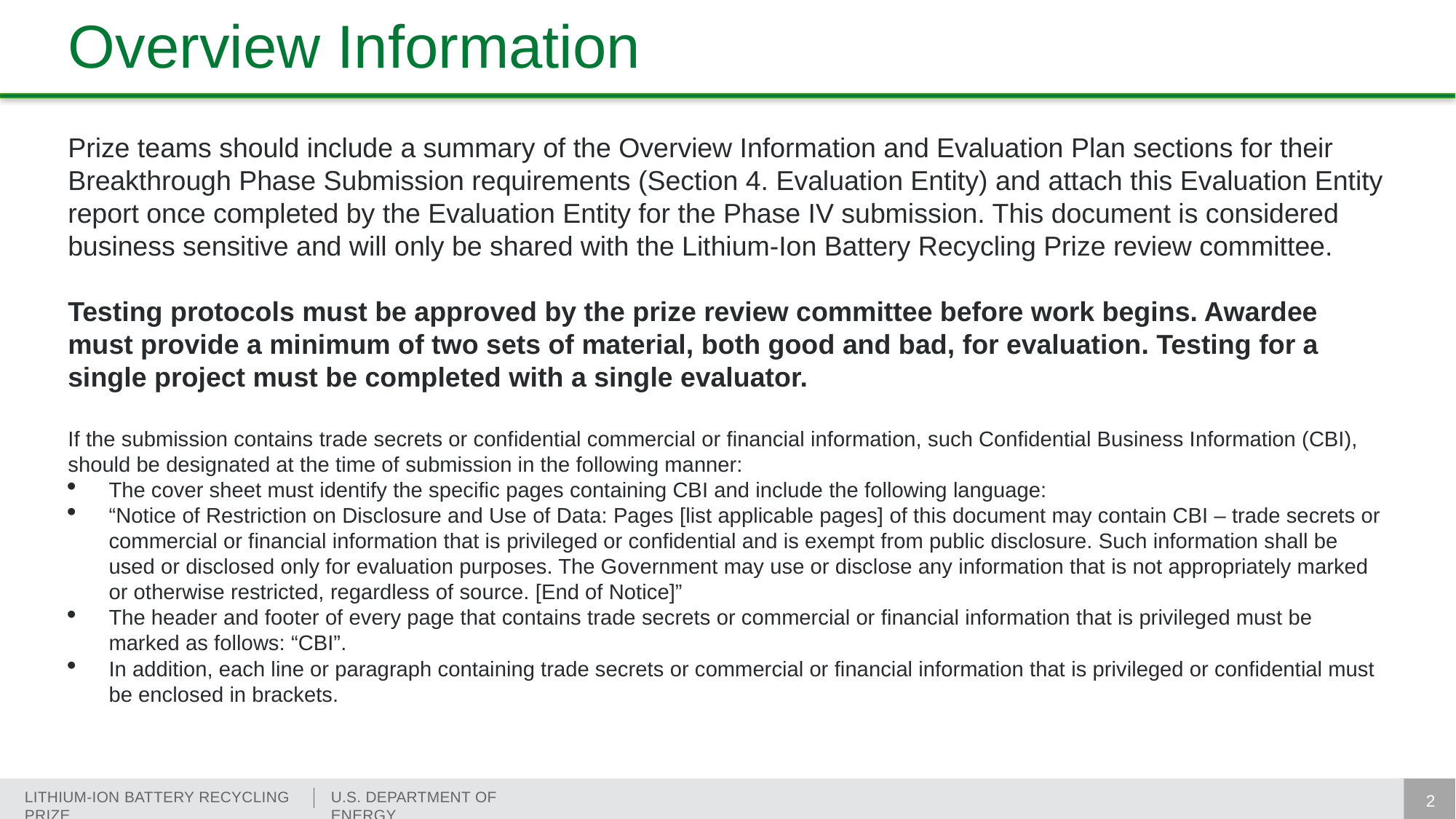

# Overview Information
Prize teams should include a summary of the Overview Information and Evaluation Plan sections for their Breakthrough Phase Submission requirements (Section 4. Evaluation Entity) and attach this Evaluation Entity report once completed by the Evaluation Entity for the Phase IV submission. This document is considered business sensitive and will only be shared with the Lithium-Ion Battery Recycling Prize review committee.

Testing protocols must be approved by the prize review committee before work begins. Awardee must provide a minimum of two sets of material, both good and bad, for evaluation. Testing for a single project must be completed with a single evaluator.

If the submission contains trade secrets or confidential commercial or financial information, such Confidential Business Information (CBI), should be designated at the time of submission in the following manner:
The cover sheet must identify the specific pages containing CBI and include the following language:
“Notice of Restriction on Disclosure and Use of Data: Pages [list applicable pages] of this document may contain CBI – trade secrets or commercial or financial information that is privileged or confidential and is exempt from public disclosure. Such information shall be used or disclosed only for evaluation purposes. The Government may use or disclose any information that is not appropriately marked or otherwise restricted, regardless of source. [End of Notice]”
The header and footer of every page that contains trade secrets or commercial or financial information that is privileged must be marked as follows: “CBI”.
In addition, each line or paragraph containing trade secrets or commercial or financial information that is privileged or confidential must be enclosed in brackets.

2